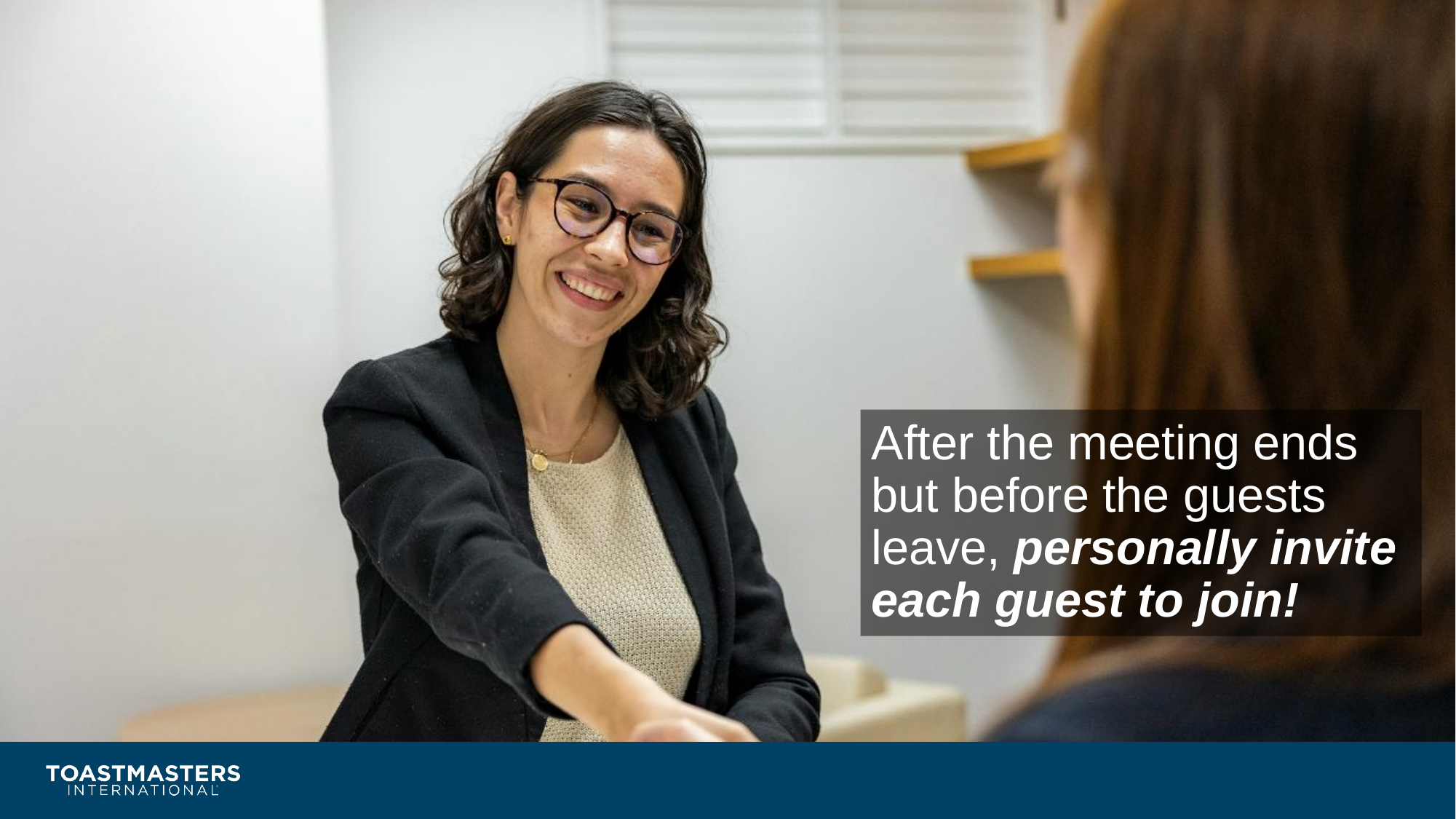

After the meeting ends but before the guests leave, personally invite each guest to join!